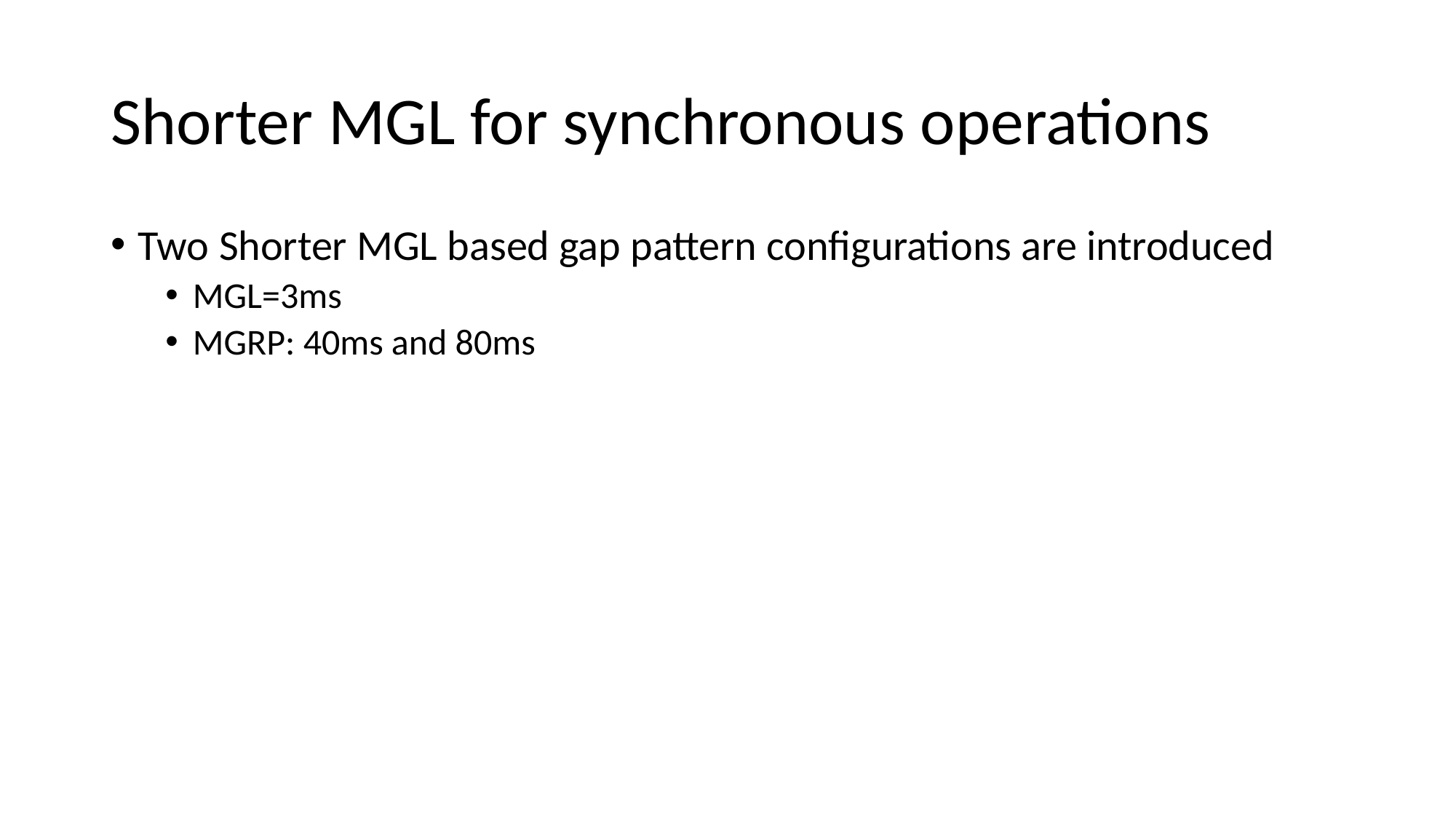

# Shorter MGL for synchronous operations
Two Shorter MGL based gap pattern configurations are introduced
MGL=3ms
MGRP: 40ms and 80ms